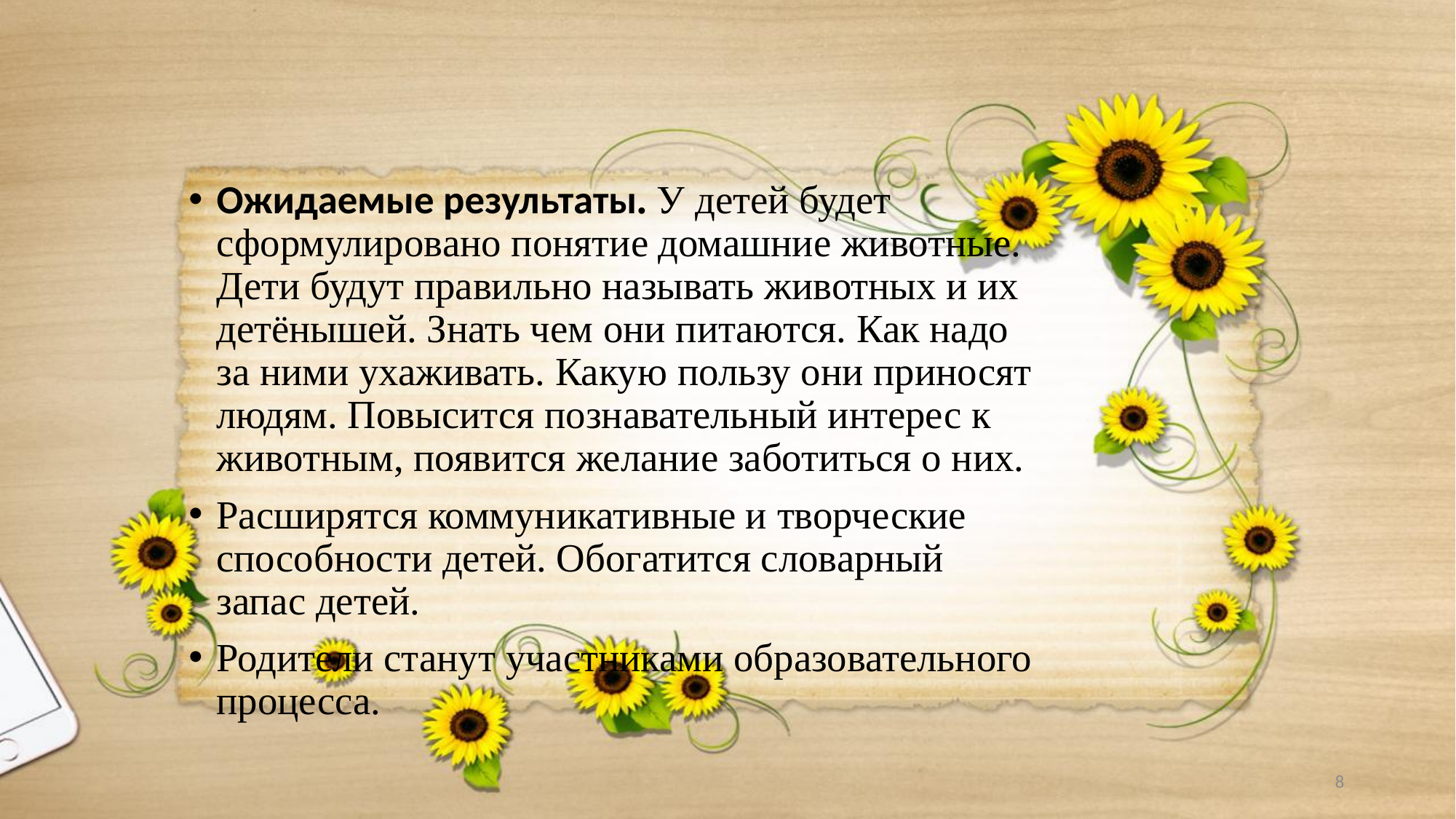

Ожидаемые результаты. У детей будет сформулировано понятие домашние животные. Дети будут правильно называть животных и их детёнышей. Знать чем они питаются. Как надо за ними ухаживать. Какую пользу они приносят людям. Повысится познавательный интерес к животным, появится желание заботиться о них.
Расширятся коммуникативные и творческие способности детей. Обогатится словарный запас детей.
Родители станут участниками образовательного процесса.

8